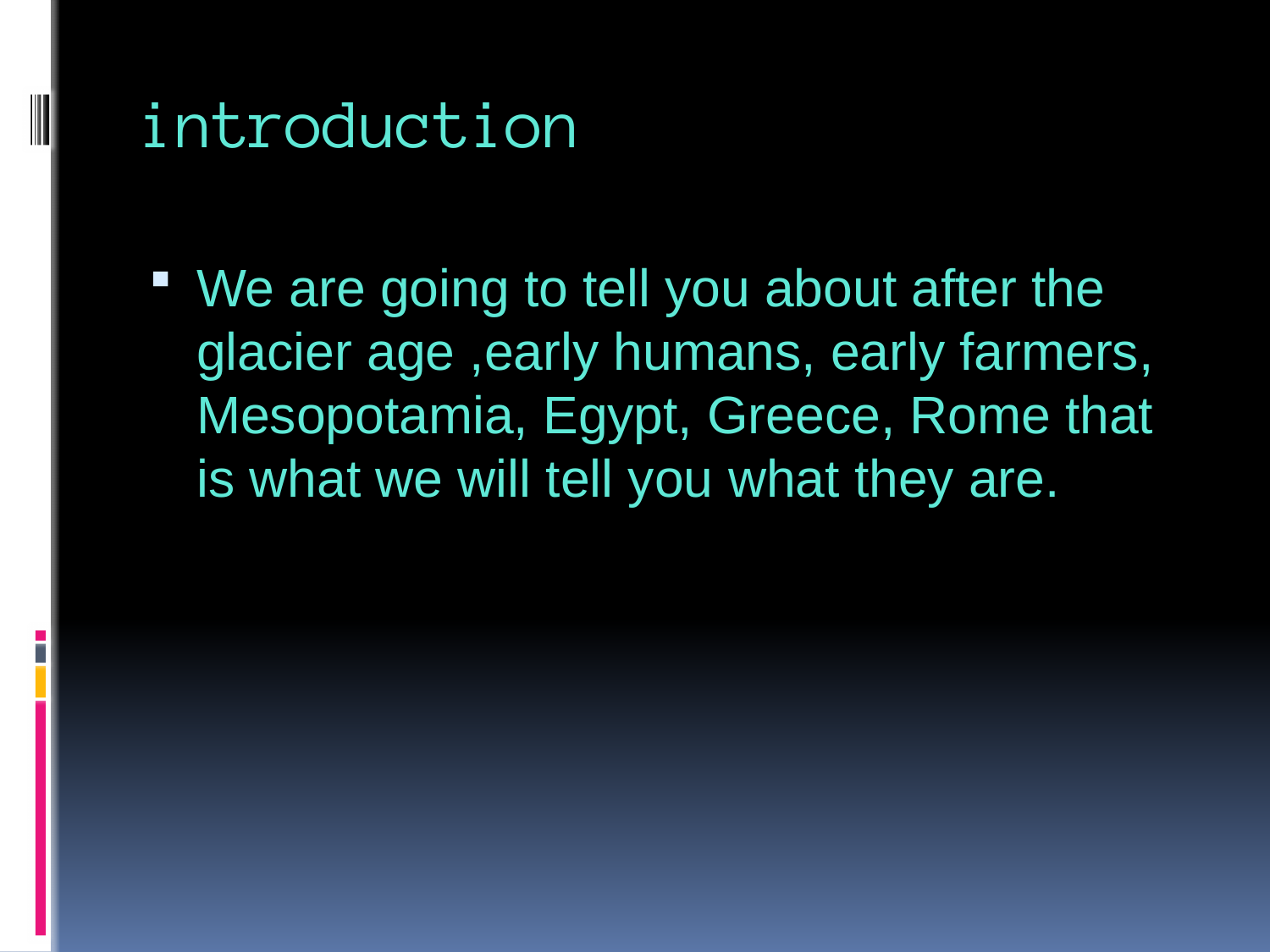

# introduction
We are going to tell you about after the glacier age ,early humans, early farmers, Mesopotamia, Egypt, Greece, Rome that is what we will tell you what they are.